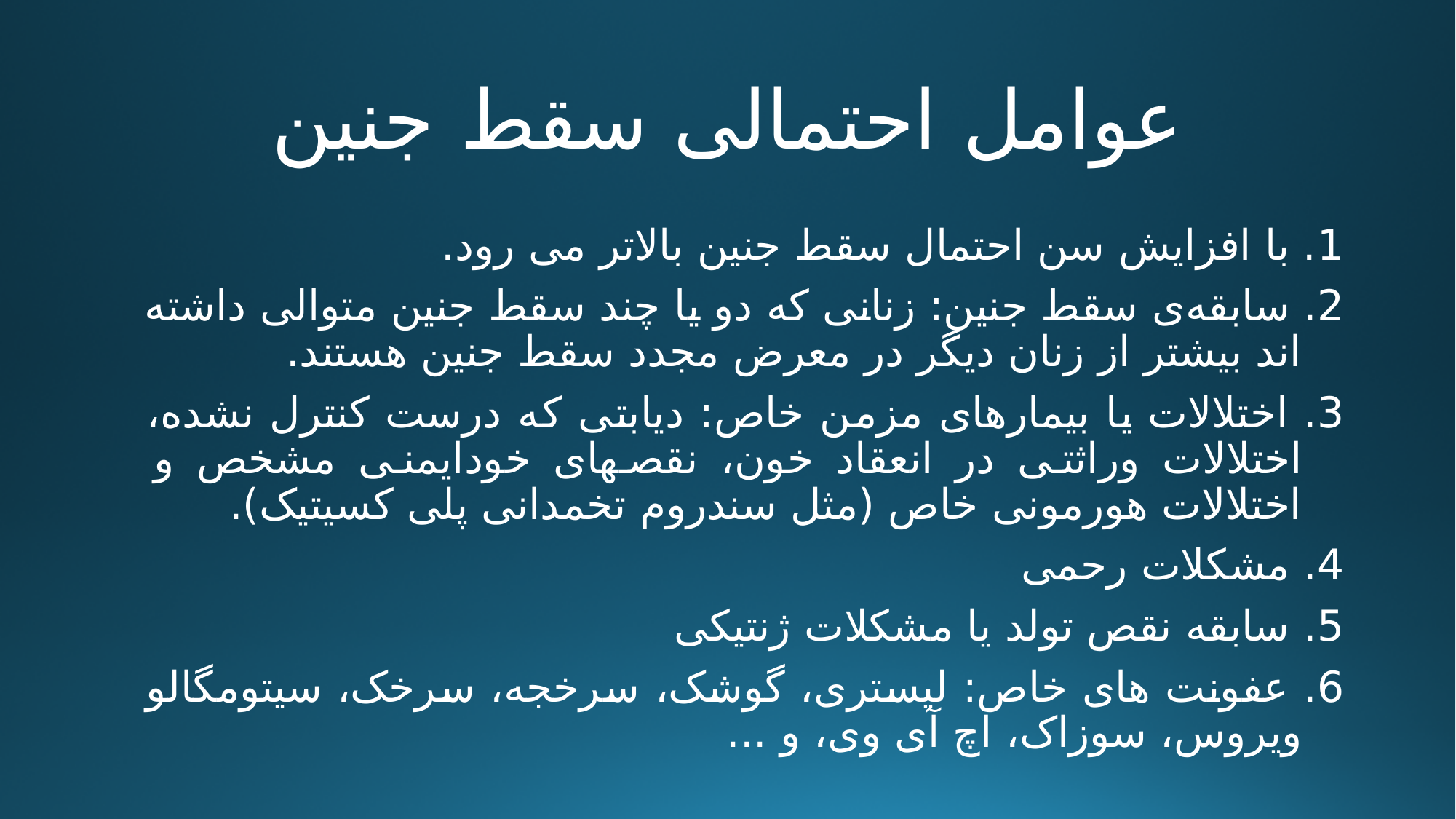

# عوامل احتمالی سقط جنین
1. با افزایش سن احتمال سقط جنین بالاتر می رود.
2. سابقه‌ی سقط جنین: زنانی که دو یا چند سقط جنین متوالی داشته اند بیشتر از زنان دیگر در معرض مجدد سقط جنین هستند.
3. اختلالات یا بیمارهای مزمن خاص: دیابتی که درست کنترل نشده، اختلالات وراثتی در انعقاد خون، نقصهای خودایمنی مشخص و اختلالات هورمونی خاص (مثل سندروم تخمدانی پلی کسیتیک).
4. مشکلات رحمی
5. سابقه نقص تولد یا مشکلات ژنتیکی
6. عفونت های خاص: لیستری، گوشک، سرخجه، سرخک، سیتومگالو ویروس، سوزاک، اچ آی وی، و ...